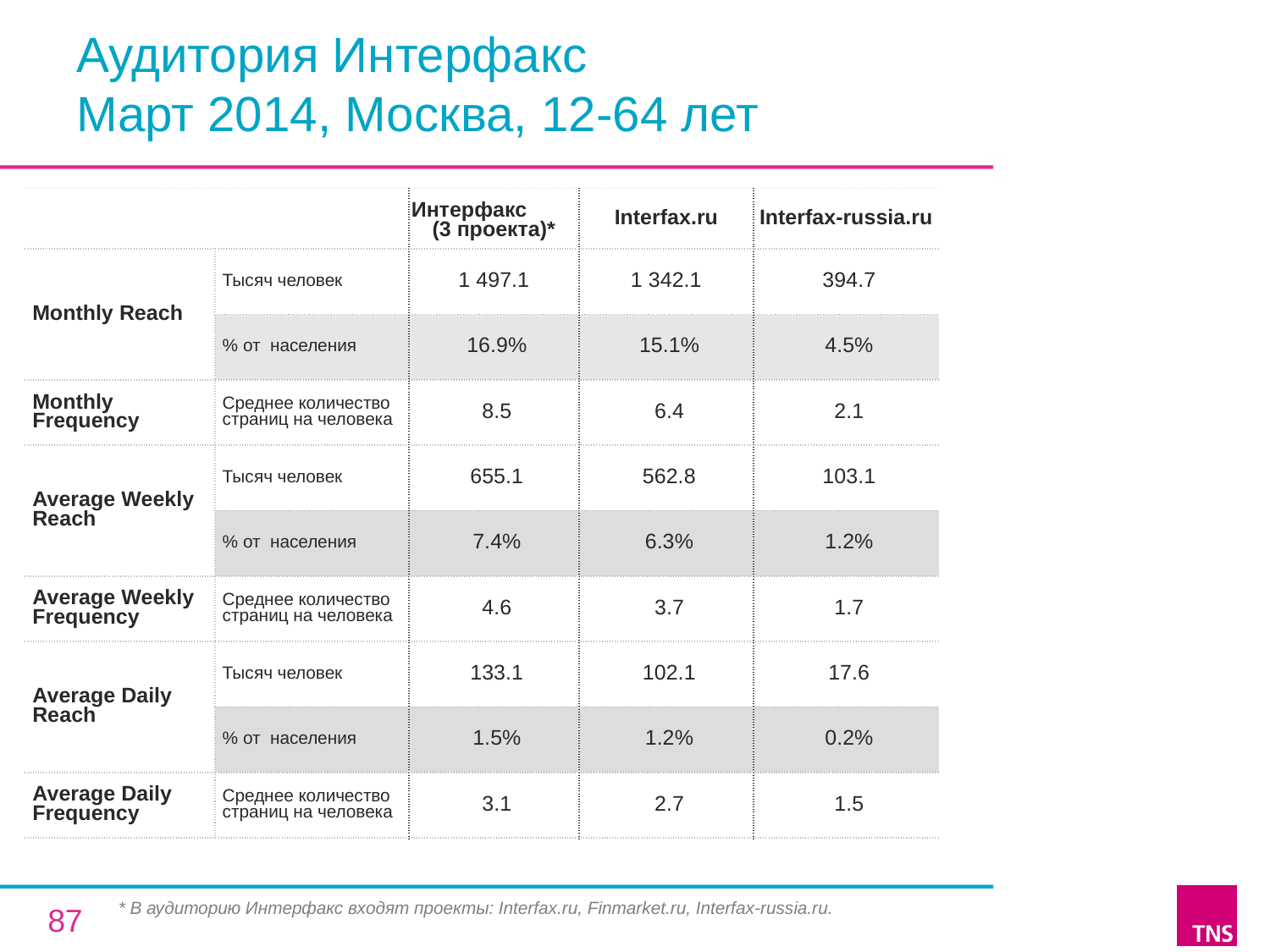

# Аудитория Интерфакс Март 2014, Москва, 12-64 лет
|  |  | Интерфакс (3 проекта)\* | Interfax.ru | Interfax-russia.ru |
| --- | --- | --- | --- | --- |
| Monthly Reach | Тысяч человек | 1 497.1 | 1 342.1 | 394.7 |
|  | % от населения | 16.9% | 15.1% | 4.5% |
| Monthly Frequency | Среднее количество страниц на человека | 8.5 | 6.4 | 2.1 |
| Average Weekly Reach | Тысяч человек | 655.1 | 562.8 | 103.1 |
|  | % от населения | 7.4% | 6.3% | 1.2% |
| Average Weekly Frequency | Среднее количество страниц на человека | 4.6 | 3.7 | 1.7 |
| Average Daily Reach | Тысяч человек | 133.1 | 102.1 | 17.6 |
|  | % от населения | 1.5% | 1.2% | 0.2% |
| Average Daily Frequency | Среднее количество страниц на человека | 3.1 | 2.7 | 1.5 |
* В аудиторию Интерфакс входят проекты: Interfax.ru, Finmarket.ru, Interfax-russia.ru.
87